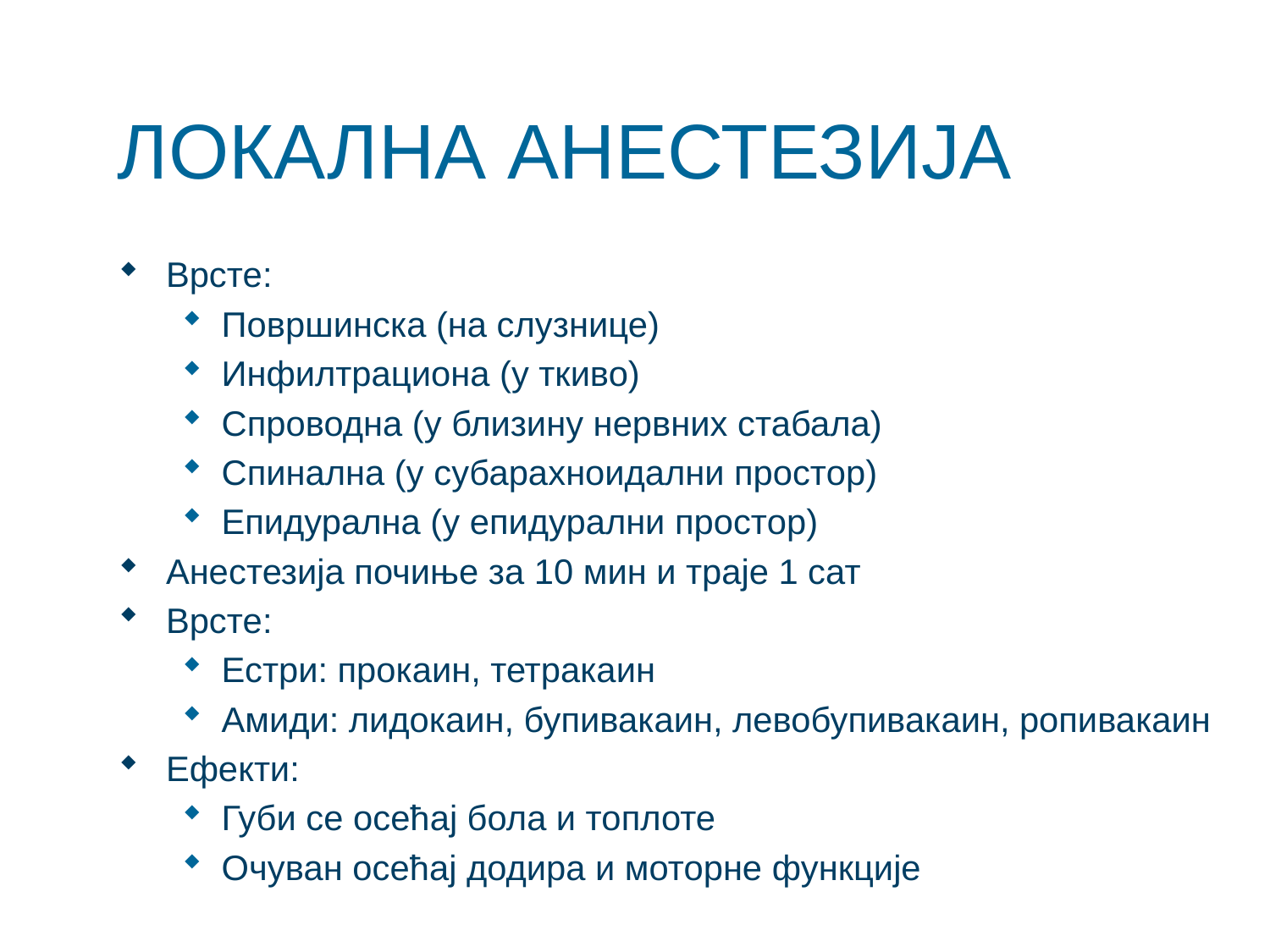

# ЛОКАЛНА АНЕСТЕЗИЈА
Врсте:
Површинска (на слузнице)
Инфилтрациона (у ткиво)
Спроводна (у близину нервних стабала)
Спинална (у субарахноидални простор)
Епидурална (у епидурални простор)
Анестезија почиње за 10 мин и траје 1 сат
Врсте:
Естри: прокаин, тетракаин
Амиди: лидокаин, бупивакаин, левобупивакаин, ропивакаин
Ефекти:
Губи се осећај бола и топлоте
Очуван осећај додира и моторне функције